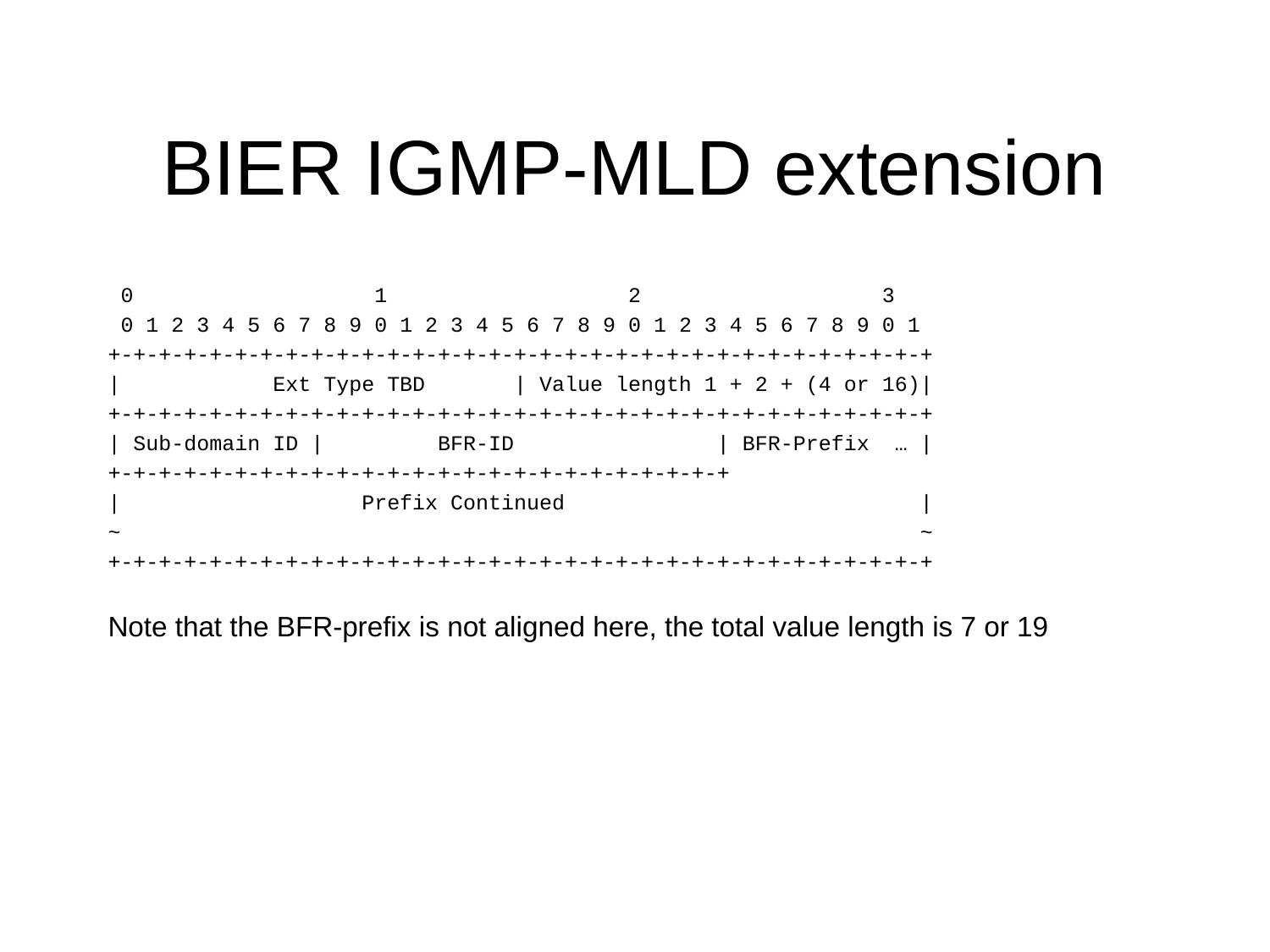

# BIER IGMP-MLD extension
 0                   1                   2                   3
 0 1 2 3 4 5 6 7 8 9 0 1 2 3 4 5 6 7 8 9 0 1 2 3 4 5 6 7 8 9 0 1
+-+-+-+-+-+-+-+-+-+-+-+-+-+-+-+-+-+-+-+-+-+-+-+-+-+-+-+-+-+-+-+-+
|            Ext Type TBD       | Value length 1 + 2 + (4 or 16)|
+-+-+-+-+-+-+-+-+-+-+-+-+-+-+-+-+-+-+-+-+-+-+-+-+-+-+-+-+-+-+-+-+
| Sub-domain ID |         BFR-ID                | BFR-Prefix  … |
+-+-+-+-+-+-+-+-+-+-+-+-+-+-+-+-+-+-+-+-+-+-+-+-+
|                   Prefix Continued                            |
~                                                               ~
+-+-+-+-+-+-+-+-+-+-+-+-+-+-+-+-+-+-+-+-+-+-+-+-+-+-+-+-+-+-+-+-+

Note that the BFR-prefix is not aligned here, the total value length is 7 or 19